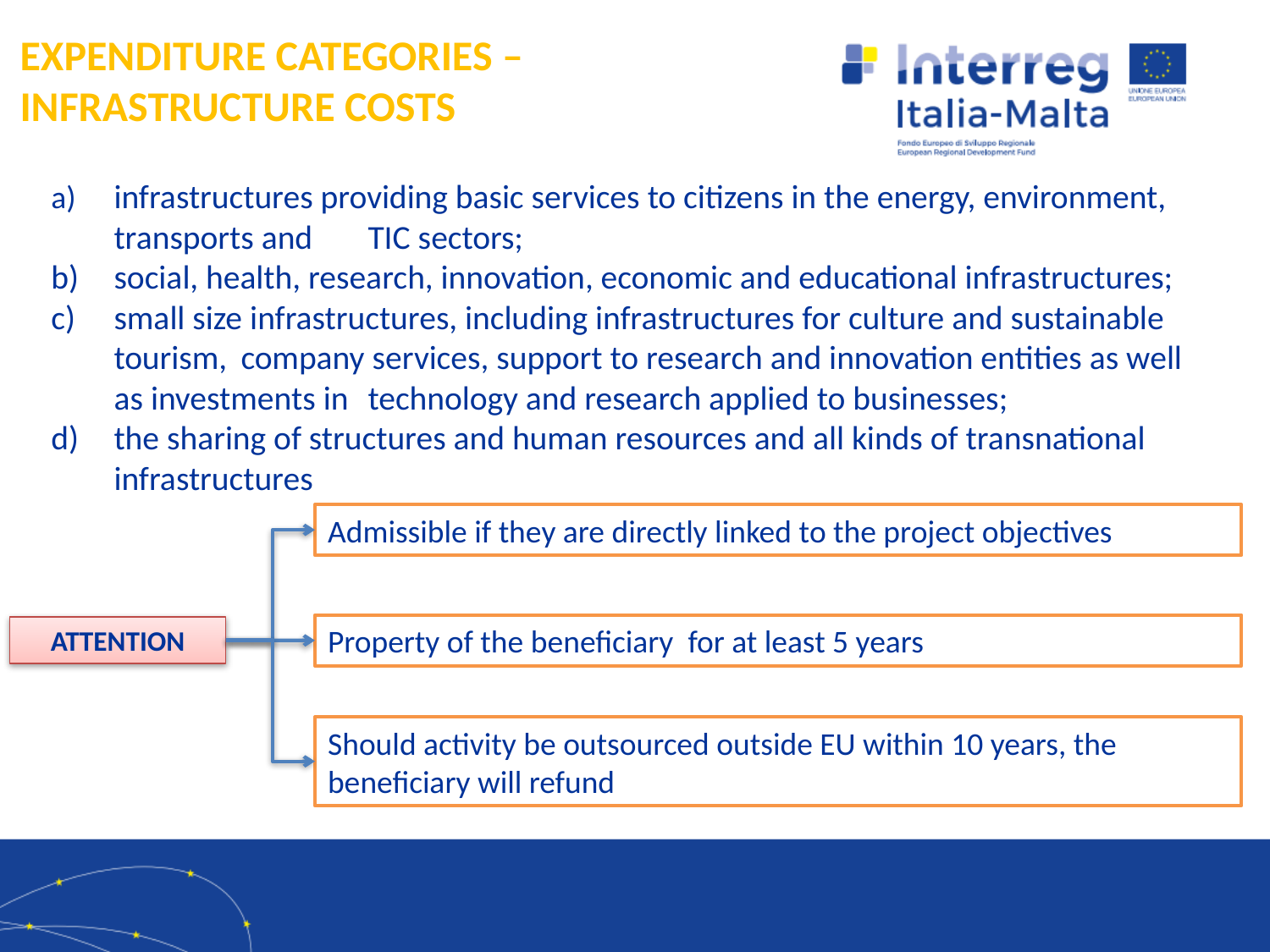

EXPENDITURE CATEGORIES – INFRASTRUCTURE COSTS

a)	infrastructures providing basic services to citizens in the energy, environment, transports and 	TIC sectors;
b)	social, health, research, innovation, economic and educational infrastructures;
c)	small size infrastructures, including infrastructures for culture and sustainable tourism, 	company services, support to research and innovation entities as well as investments in 	technology and research applied to businesses;
d)	the sharing of structures and human resources and all kinds of transnational infrastructures
Admissible if they are directly linked to the project objectives
Property of the beneficiary  for at least 5 years
ATTENTION
Should activity be outsourced outside EU within 10 years, the beneficiary will refund